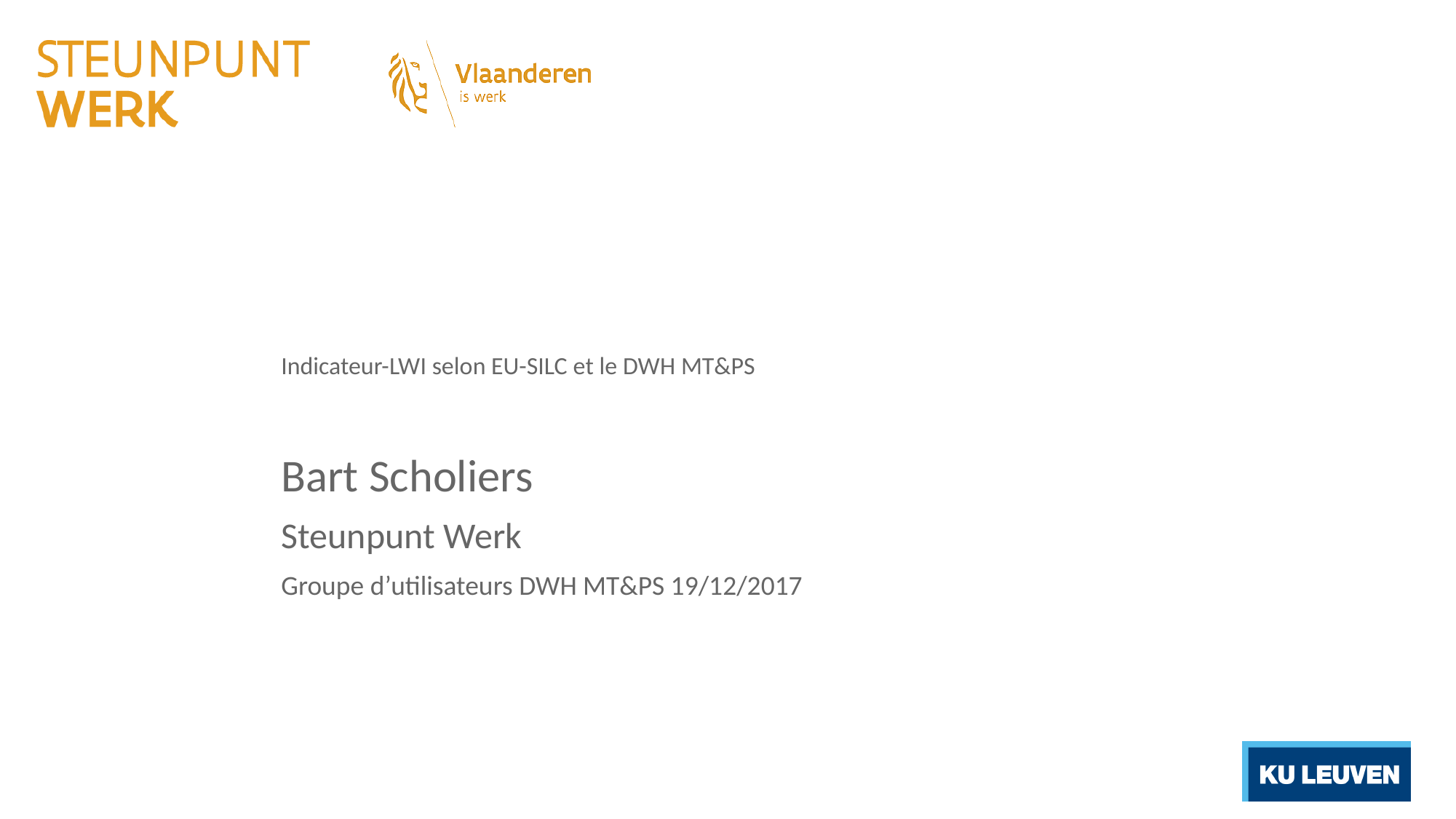

# Indicateur-LWI selon EU-SILC et le DWH MT&PS
Bart Scholiers
Steunpunt Werk
Groupe d’utilisateurs DWH MT&PS 19/12/2017